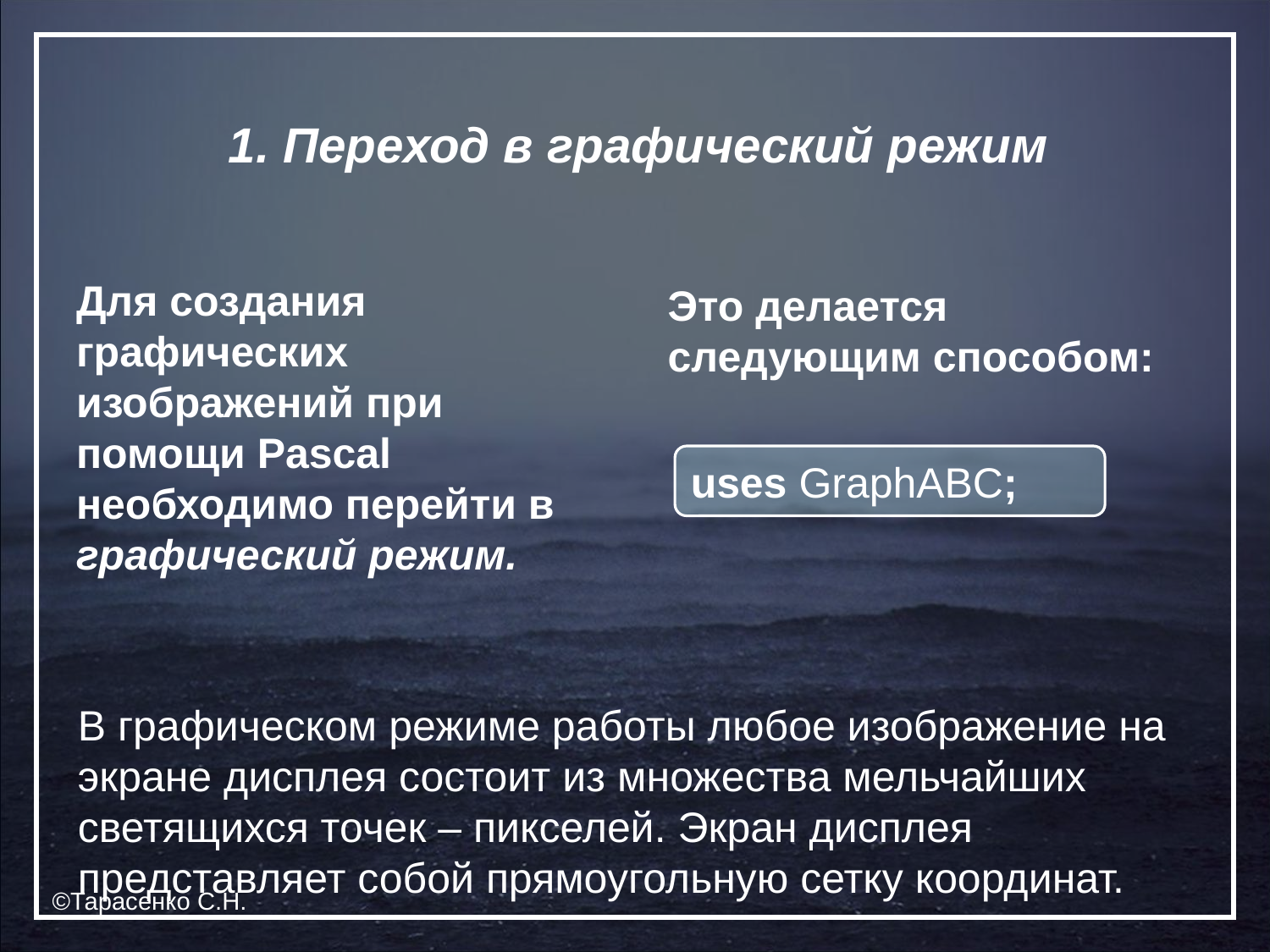

# 1. Переход в графический режим
Для создания графических изображений при помощи Pascal необходимо перейти в графический режим.
Это делается следующим способом:

uses GraphABC;
В графическом режиме работы любое изображение на экране дисплея состоит из множества мельчайших светящихся точек – пикселей. Экран дисплея представляет собой прямоугольную сетку координат.